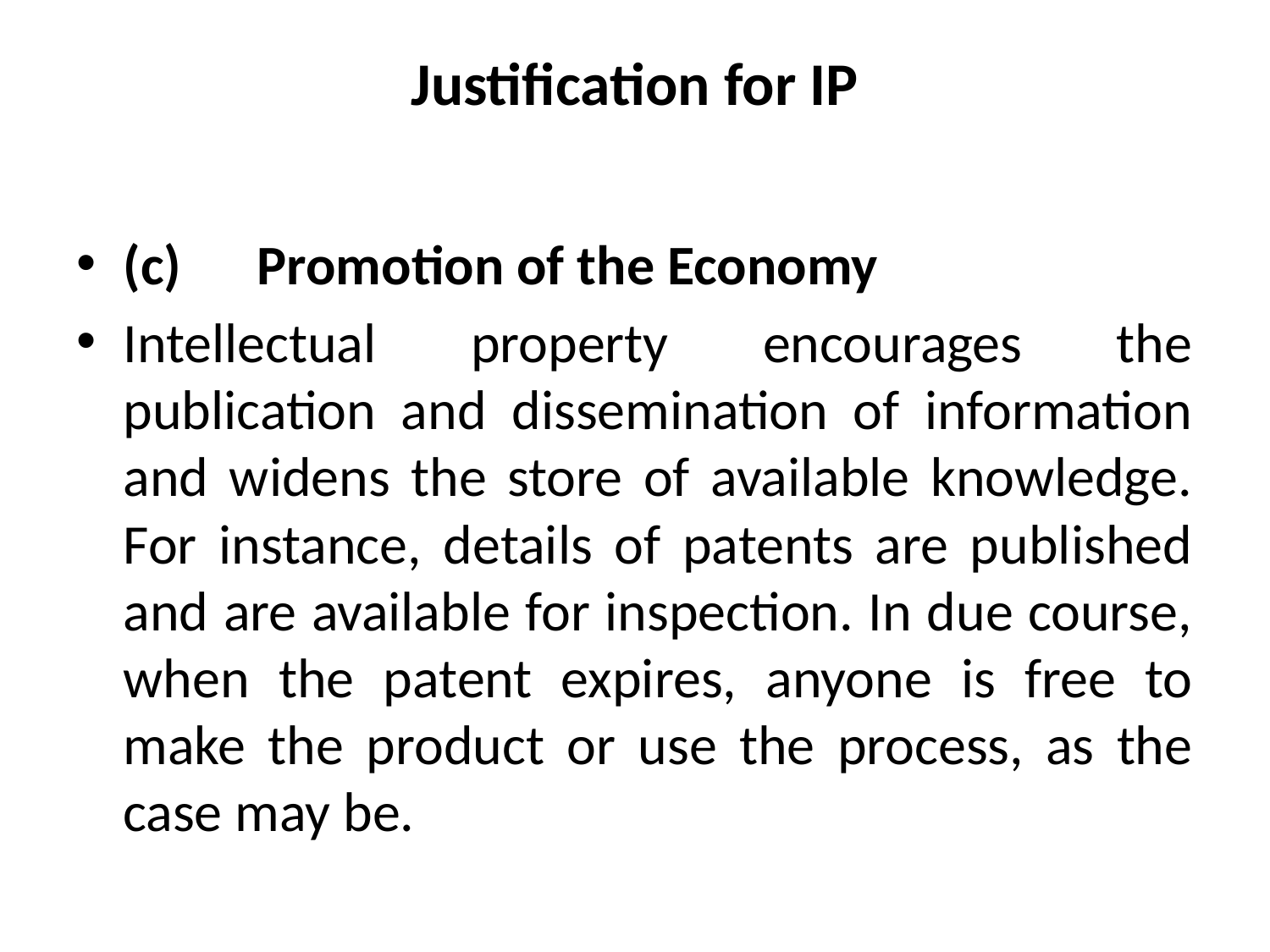

# Justification for IP
(c)      Promotion of the Economy
Intellectual property encourages the publication and dissemination of information and widens the store of available knowledge. For instance, details of patents are published and are available for inspection. In due course, when the patent expires, anyone is free to make the product or use the process, as the case may be.